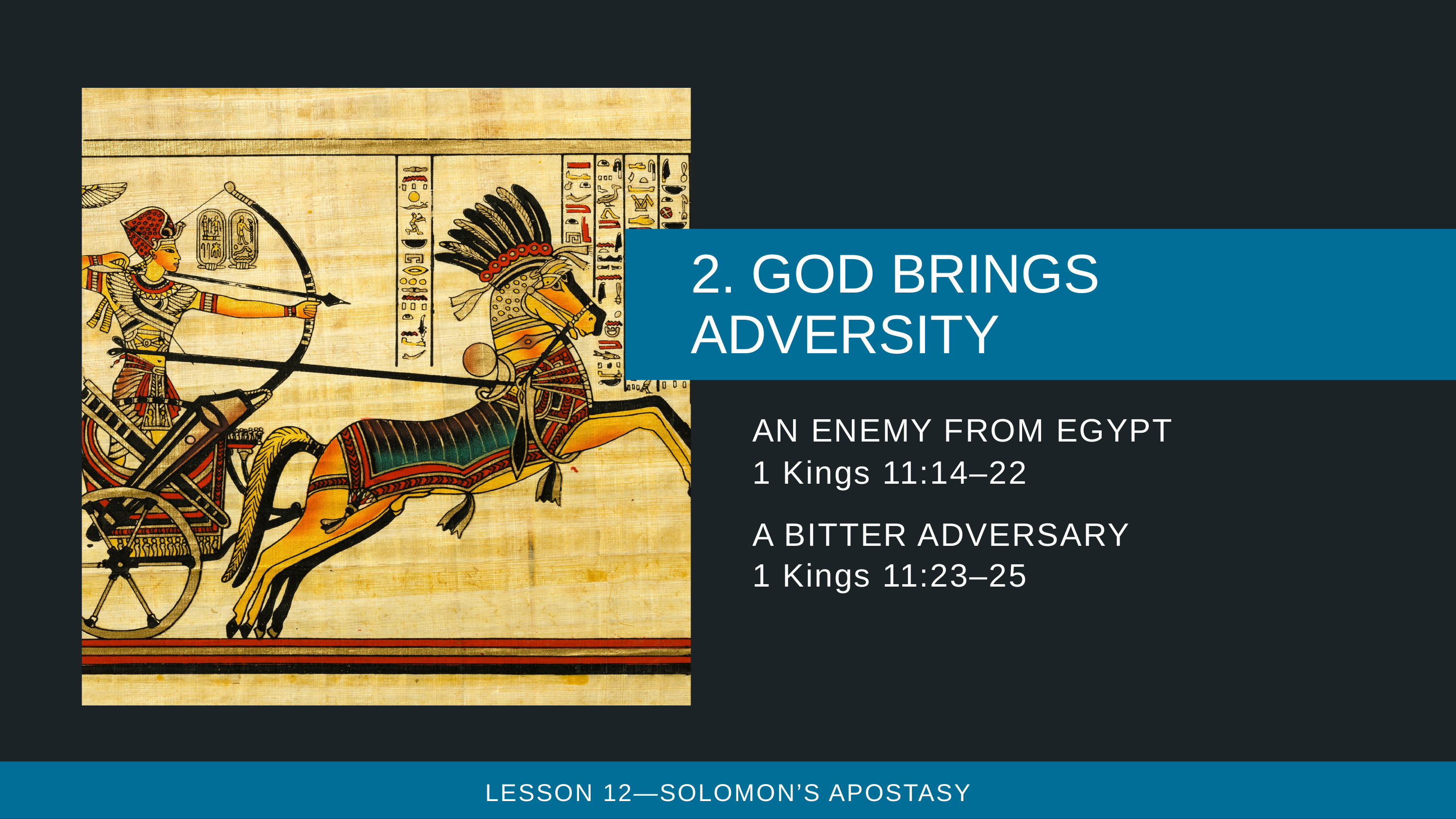

AN ENEMY FROM EGYPT
1 Kings 11:14–22
A BITTER ADVERSARY
1 Kings 11:23–25